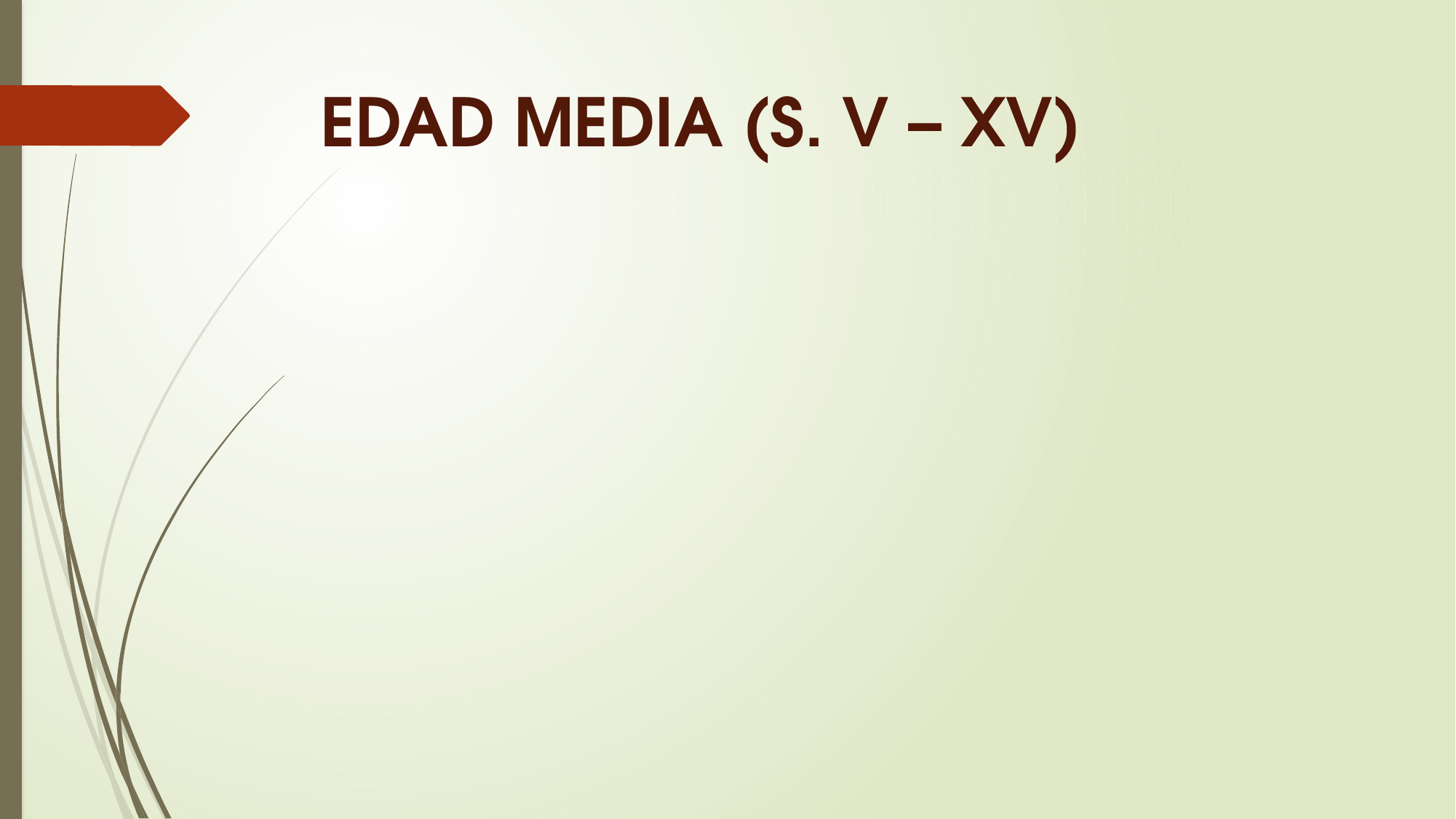

# EDAD MEDIA (S. V – XV)